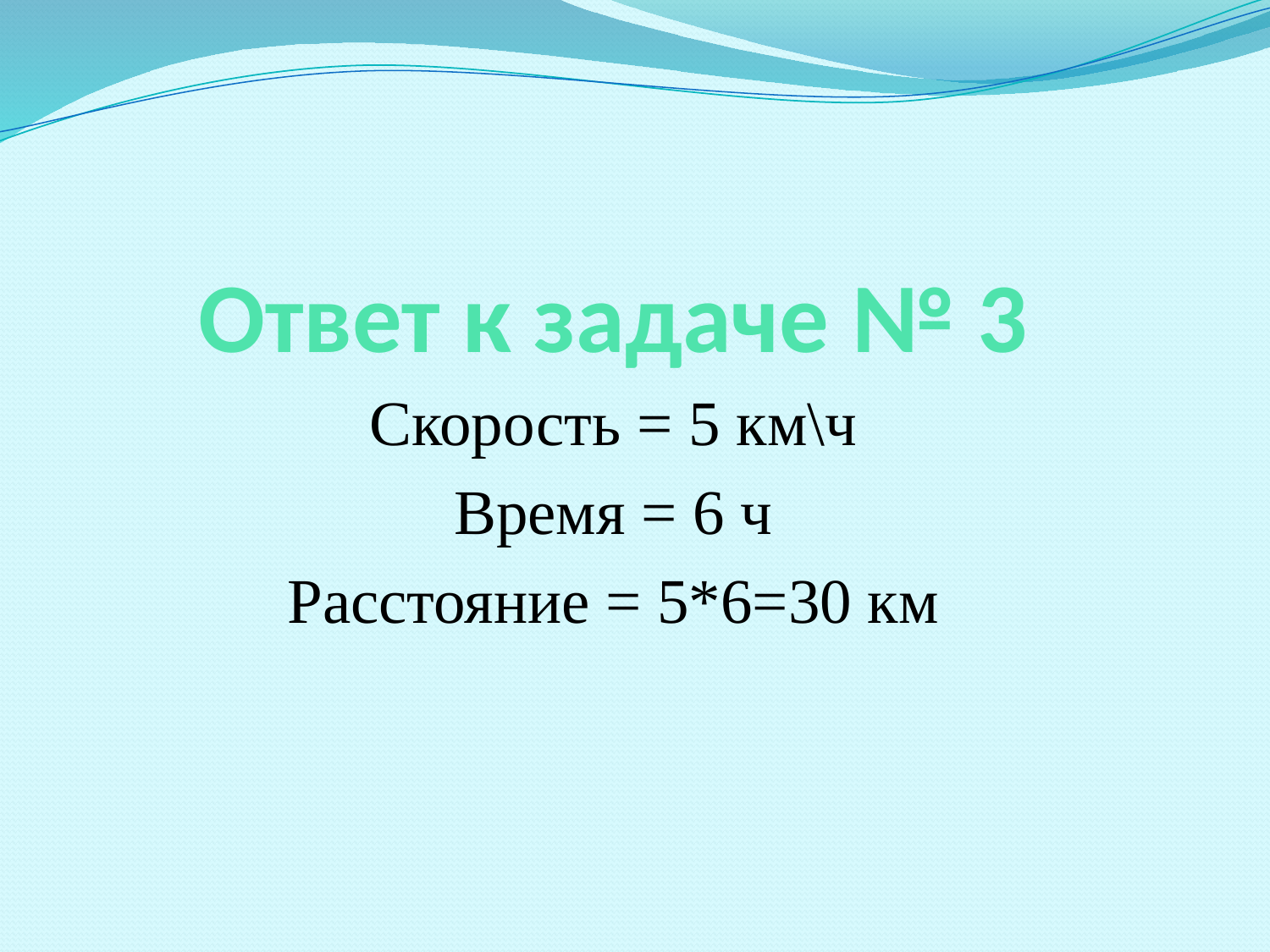

# Ответ к задаче № 3
Скорость = 5 км\ч
Время = 6 ч
Расстояние = 5*6=30 км